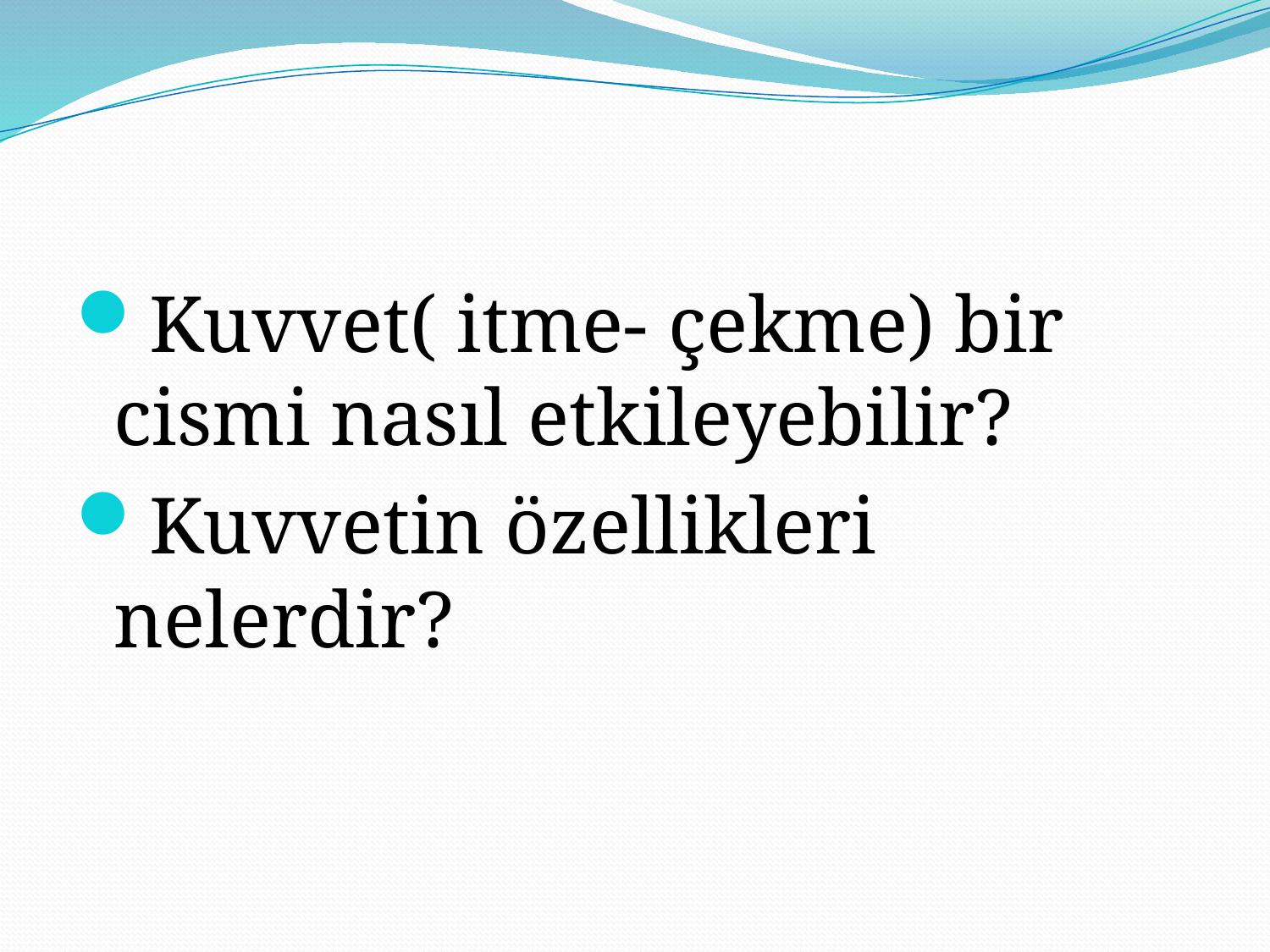

#
Kuvvet( itme- çekme) bir cismi nasıl etkileyebilir?
Kuvvetin özellikleri nelerdir?